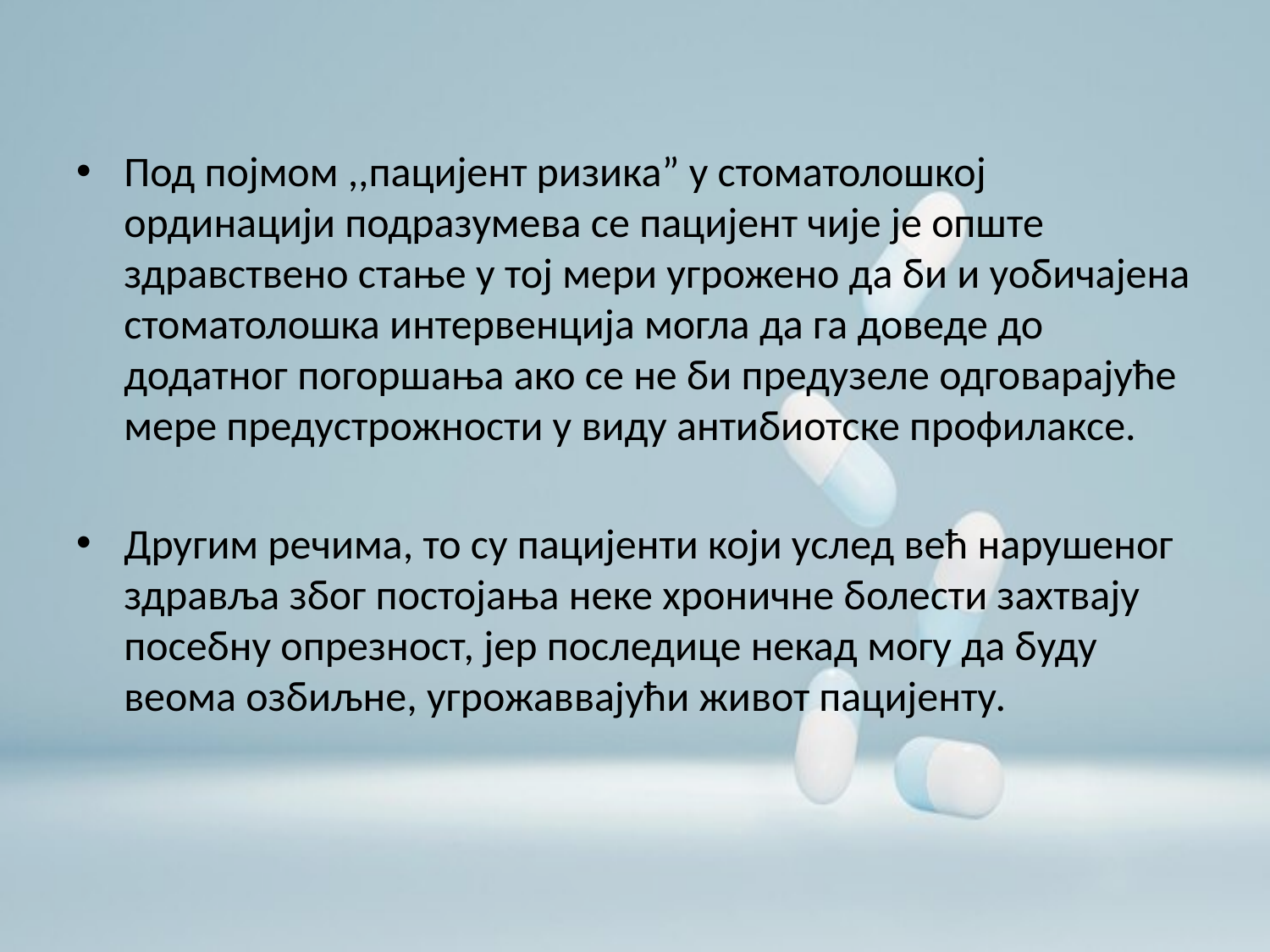

Под појмом ,,пацијент ризика” у стоматолошкој ординацији подразумева се пацијент чије је опште здравствено стање у тој мери угрожено да би и уобичајена стоматолошка интервенција могла да га доведе до додатног погоршања ако се не би предузеле одговарајуће мере предустрожности у виду антибиотске профилаксе.

Другим речима, то су пацијенти који услед већ нарушеног здравља због постојања неке хроничне болести захтвају посебну опрезност, јер последице некад могу да буду веома озбиљне, угрожаввајући живот пацијенту.